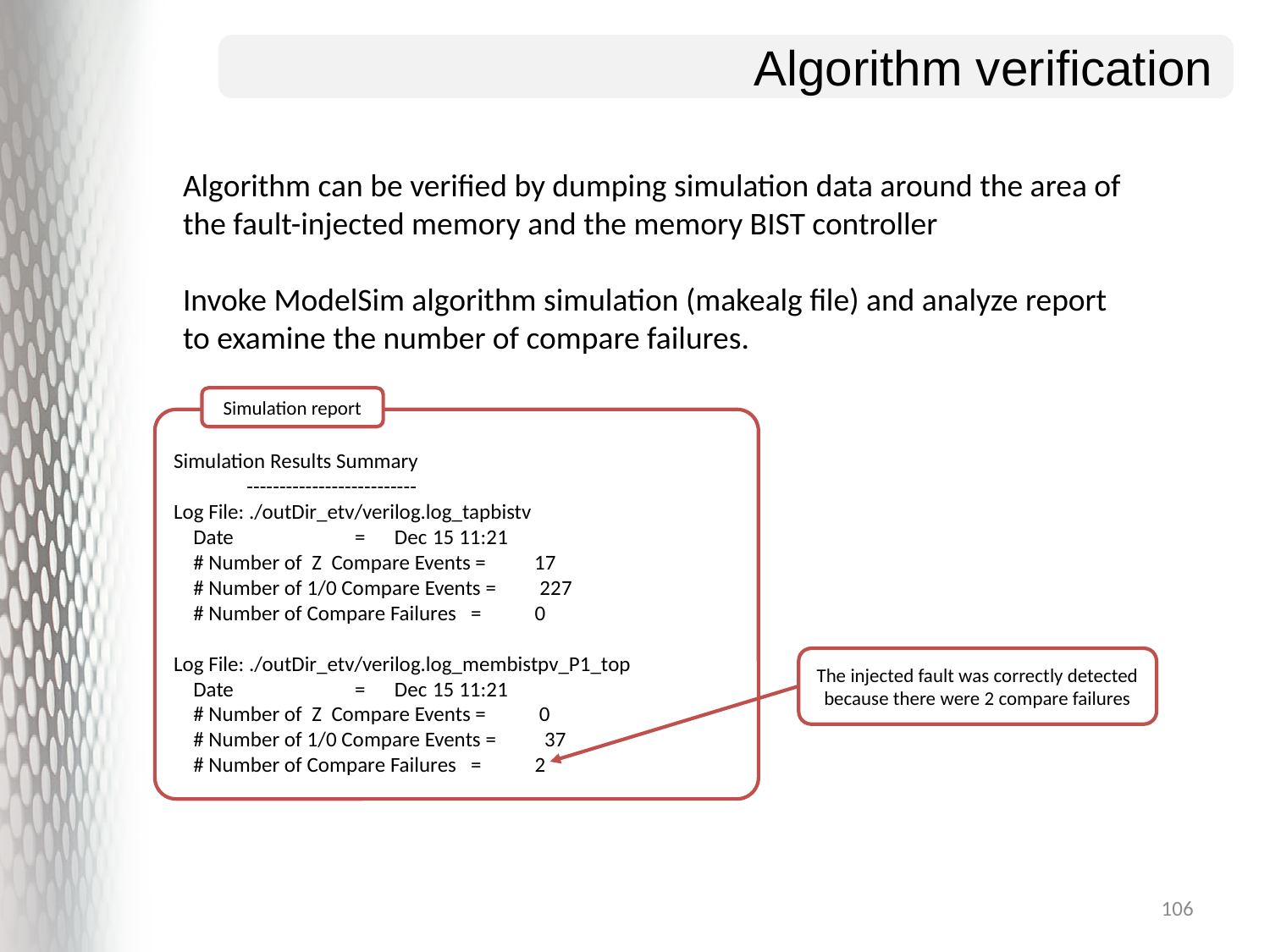

# Algorithm verification
Algorithm can be verified by dumping simulation data around the area of the fault-injected memory and the memory BIST controller

Invoke ModelSim algorithm simulation (makealg file) and analyze report to examine the number of compare failures.
Simulation report

Simulation Results Summary
               --------------------------
Log File: ./outDir_etv/verilog.log_tapbistv
    Date                         =      Dec 15 11:21
    # Number of  Z  Compare Events =          17
    # Number of 1/0 Compare Events =         227
    # Number of Compare Failures   =           0

Log File: ./outDir_etv/verilog.log_membistpv_P1_top
    Date                         =      Dec 15 11:21
    # Number of  Z  Compare Events =           0
    # Number of 1/0 Compare Events =          37
    # Number of Compare Failures   =           2

The injected fault was correctly detected because there were 2 compare failures
106